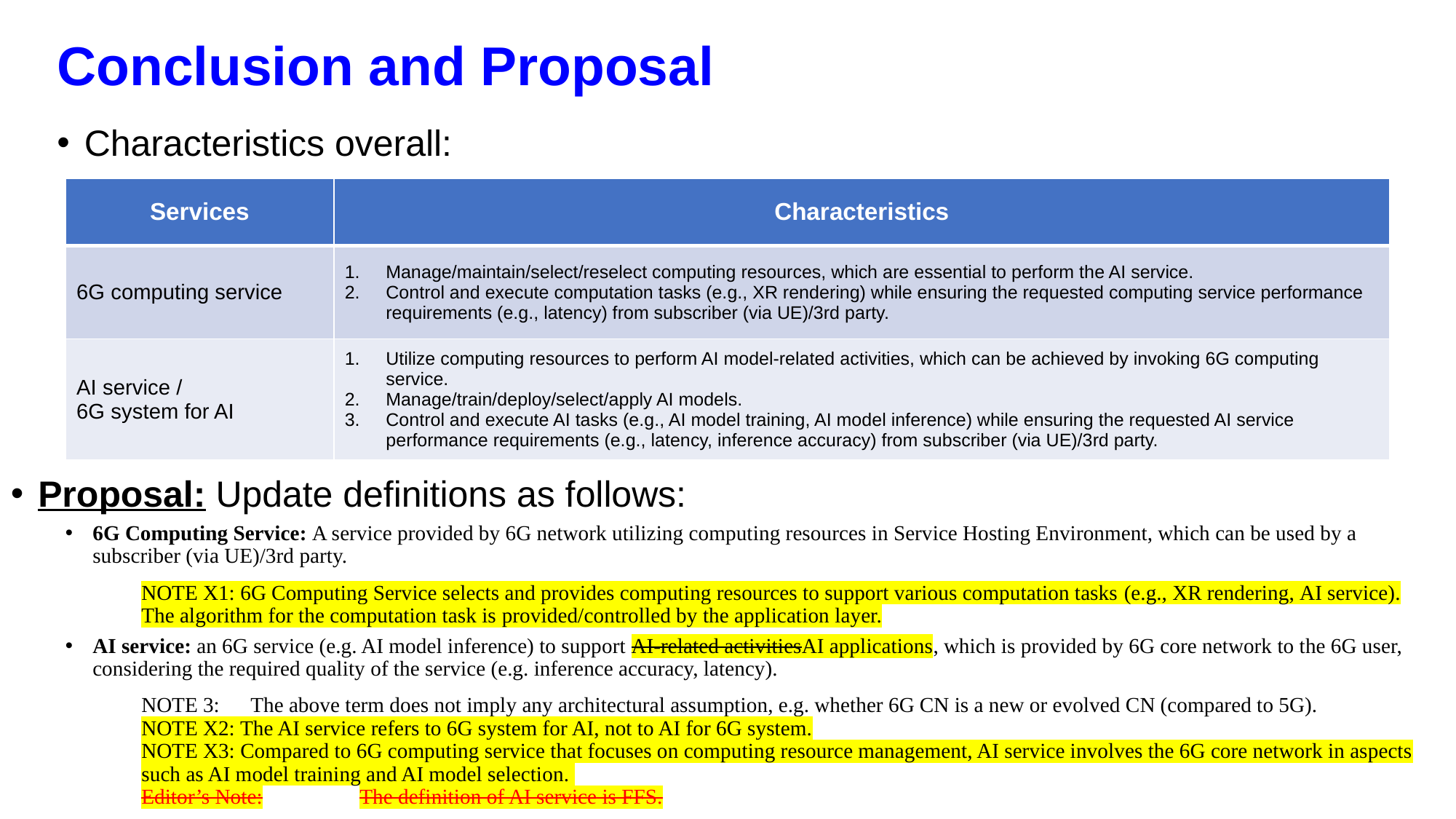

Conclusion and Proposal
Characteristics overall:
| Services | Characteristics |
| --- | --- |
| 6G computing service | Manage/maintain/select/reselect computing resources, which are essential to perform the AI service. Control and execute computation tasks (e.g., XR rendering) while ensuring the requested computing service performance requirements (e.g., latency) from subscriber (via UE)/3rd party. |
| AI service / 6G system for AI | Utilize computing resources to perform AI model-related activities, which can be achieved by invoking 6G computing service. Manage/train/deploy/select/apply AI models. Control and execute AI tasks (e.g., AI model training, AI model inference) while ensuring the requested AI service performance requirements (e.g., latency, inference accuracy) from subscriber (via UE)/3rd party. |
Proposal: Update definitions as follows:
6G Computing Service: A service provided by 6G network utilizing computing resources in Service Hosting Environment, which can be used by a subscriber (via UE)/3rd party.
NOTE X1: 6G Computing Service selects and provides computing resources to support various computation tasks (e.g., XR rendering, AI service). The algorithm for the computation task is provided/controlled by the application layer.
AI service: an 6G service (e.g. AI model inference) to support AI-related activitiesAI applications, which is provided by 6G core network to the 6G user, considering the required quality of the service (e.g. inference accuracy, latency).
NOTE 3:	The above term does not imply any architectural assumption, e.g. whether 6G CN is a new or evolved CN (compared to 5G).
NOTE X2: The AI service refers to 6G system for AI, not to AI for 6G system.
NOTE X3: Compared to 6G computing service that focuses on computing resource management, AI service involves the 6G core network in aspects such as AI model training and AI model selection.
Editor’s Note:	The definition of AI service is FFS.